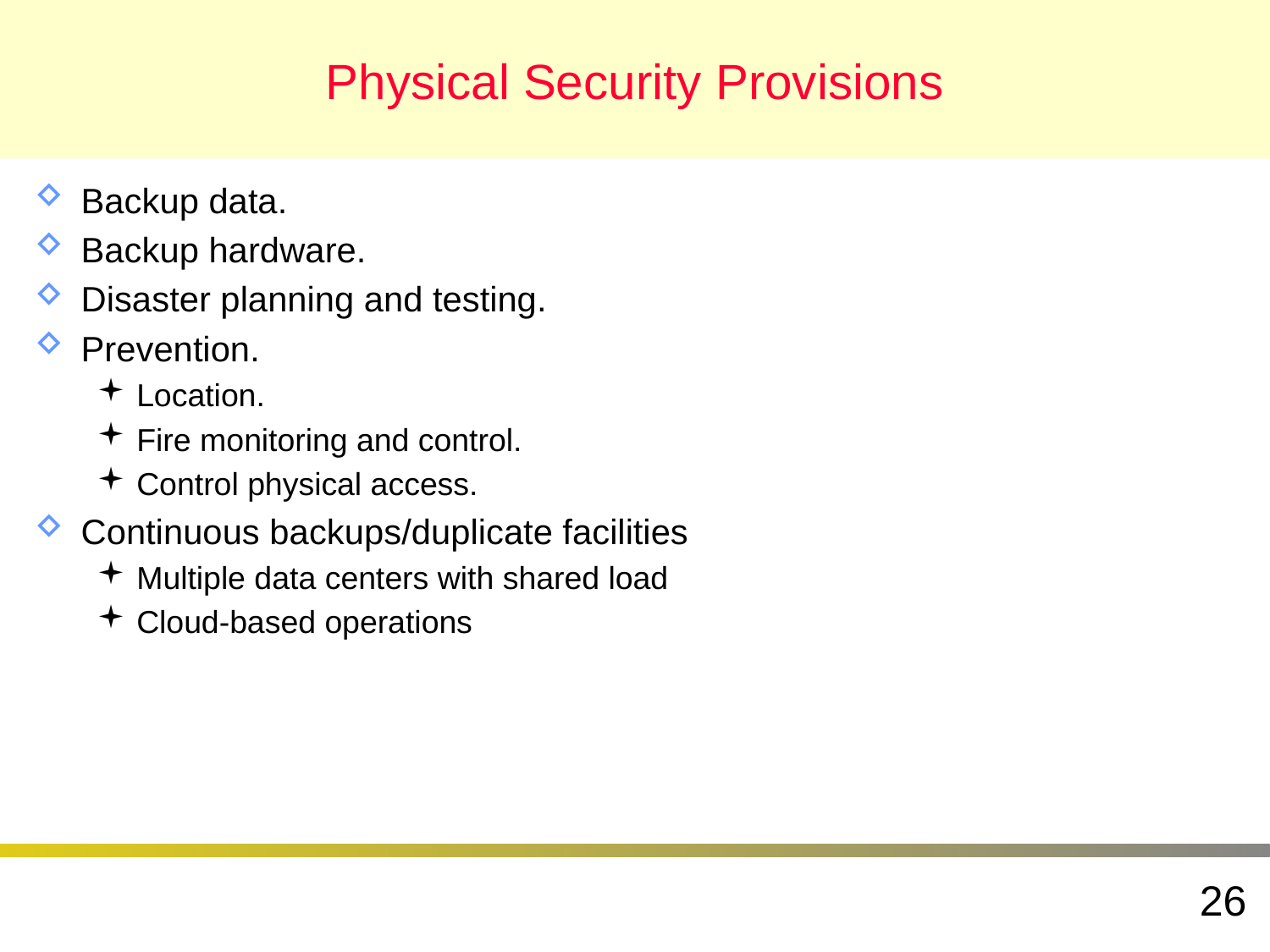

# Physical Security Provisions
Backup data.
Backup hardware.
Disaster planning and testing.
Prevention.
Location.
Fire monitoring and control.
Control physical access.
Continuous backups/duplicate facilities
Multiple data centers with shared load
Cloud-based operations
26